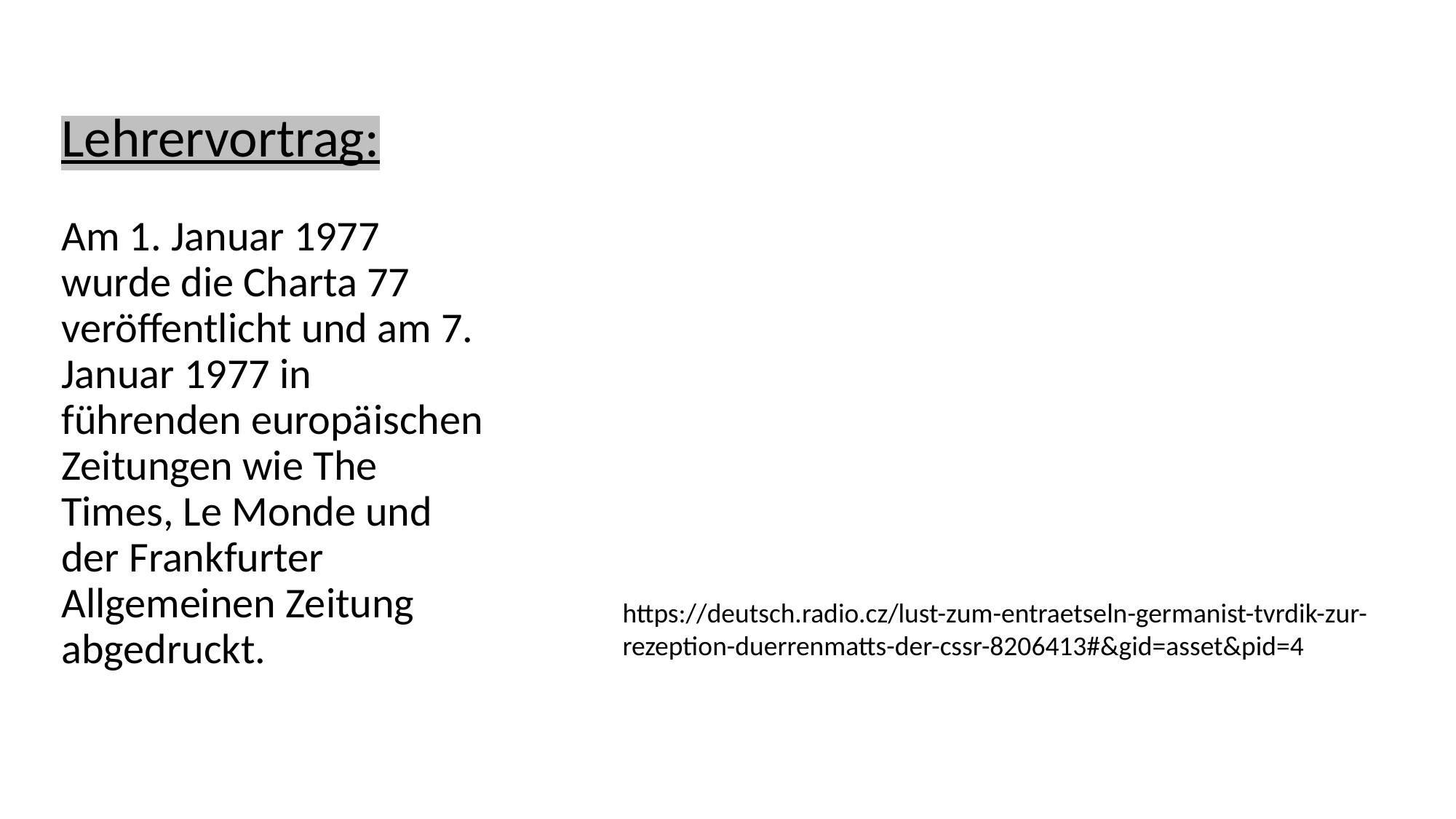

# Lehrervortrag: Am 1. Januar 1977 wurde die Charta 77 veröffentlicht und am 7. Januar 1977 in führenden europäischen Zeitungen wie The Times, Le Monde und der Frankfurter Allgemeinen Zeitung abgedruckt.
https://deutsch.radio.cz/lust-zum-entraetseln-germanist-tvrdik-zur-rezeption-duerrenmatts-der-cssr-8206413#&gid=asset&pid=4